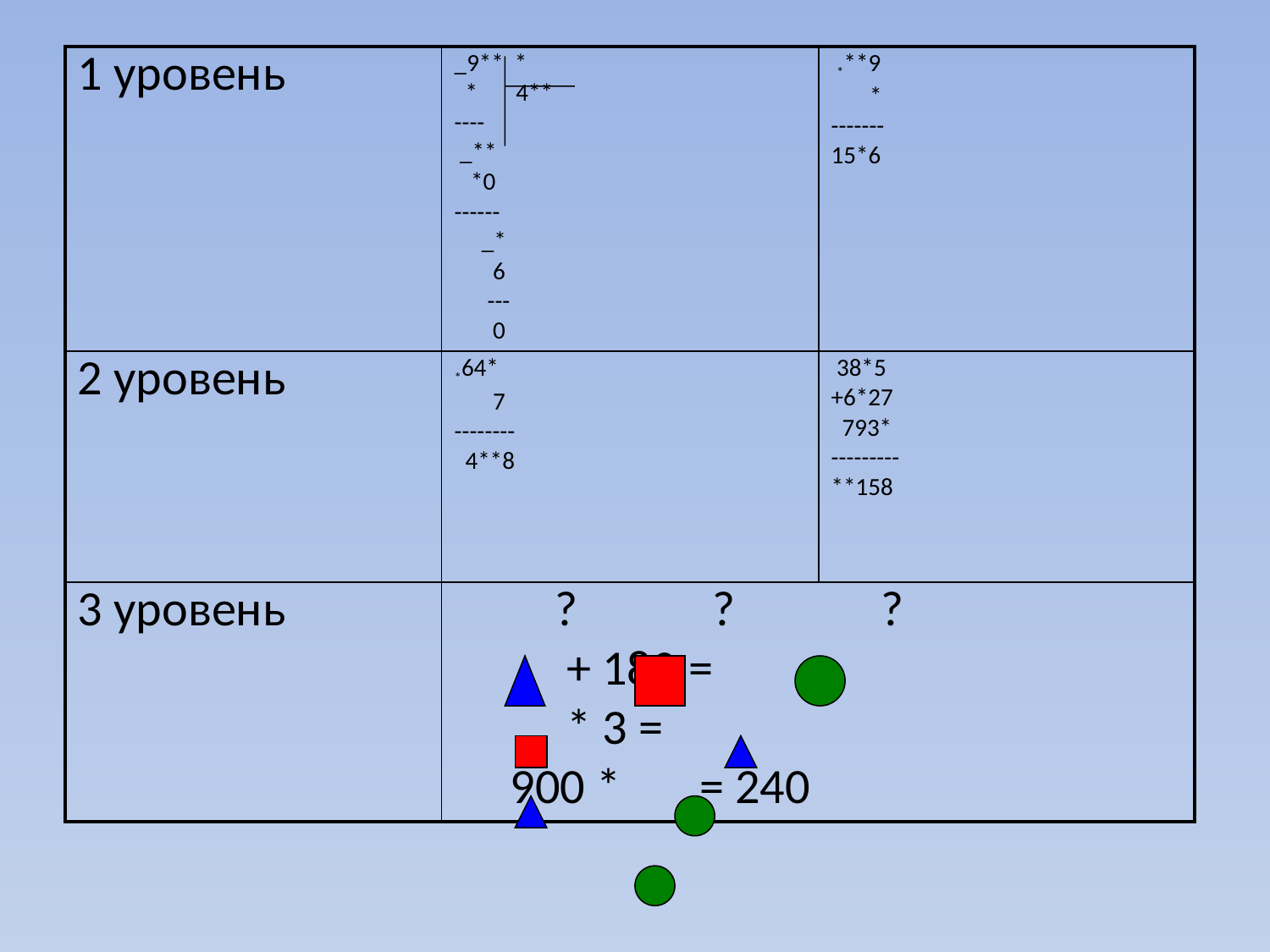

#
| 1 уровень | \_9\*\* \* \* 4\*\* ---- \_\*\* \*0 ------ \_\* 6 --- 0 | \*\*\*9 \* ------- 15\*6 |
| --- | --- | --- |
| 2 уровень | \*64\* 7 -------- 4\*\*8 | 38\*5 +6\*27 793\* --------- \*\*158 |
| 3 уровень | ? ? ? + 180 = \* 3 = 900 \* = 240 |  |